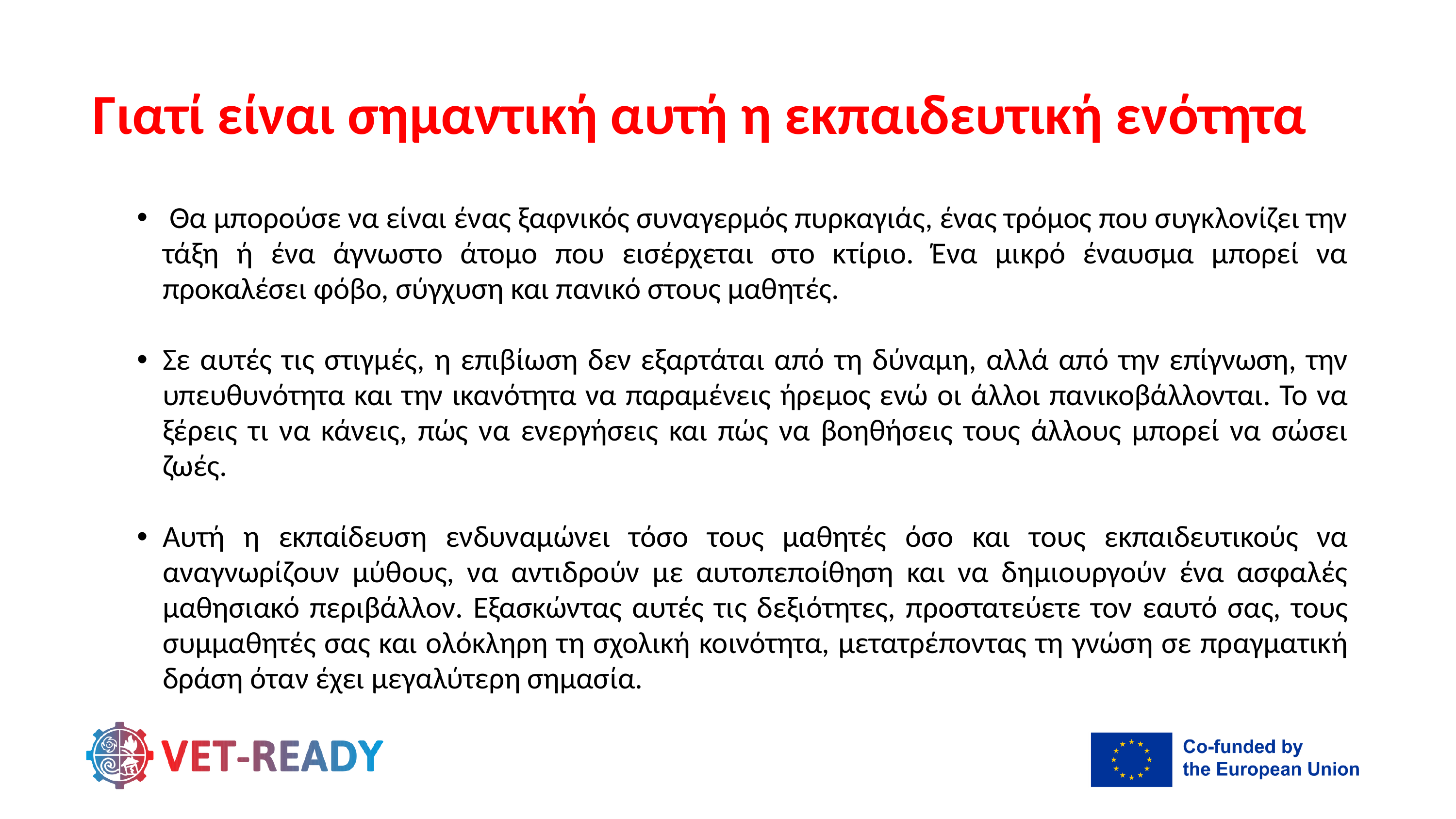

Γιατί είναι σημαντική αυτή η εκπαιδευτική ενότητα
 Θα μπορούσε να είναι ένας ξαφνικός συναγερμός πυρκαγιάς, ένας τρόμος που συγκλονίζει την τάξη ή ένα άγνωστο άτομο που εισέρχεται στο κτίριο. Ένα μικρό έναυσμα μπορεί να προκαλέσει φόβο, σύγχυση και πανικό στους μαθητές.

Σε αυτές τις στιγμές, η επιβίωση δεν εξαρτάται από τη δύναμη, αλλά από την επίγνωση, την υπευθυνότητα και την ικανότητα να παραμένεις ήρεμος ενώ οι άλλοι πανικοβάλλονται. Το να ξέρεις τι να κάνεις, πώς να ενεργήσεις και πώς να βοηθήσεις τους άλλους μπορεί να σώσει ζωές.

Αυτή η εκπαίδευση ενδυναμώνει τόσο τους μαθητές όσο και τους εκπαιδευτικούς να αναγνωρίζουν μύθους, να αντιδρούν με αυτοπεποίθηση και να δημιουργούν ένα ασφαλές μαθησιακό περιβάλλον. Εξασκώντας αυτές τις δεξιότητες, προστατεύετε τον εαυτό σας, τους συμμαθητές σας και ολόκληρη τη σχολική κοινότητα, μετατρέποντας τη γνώση σε πραγματική δράση όταν έχει μεγαλύτερη σημασία.